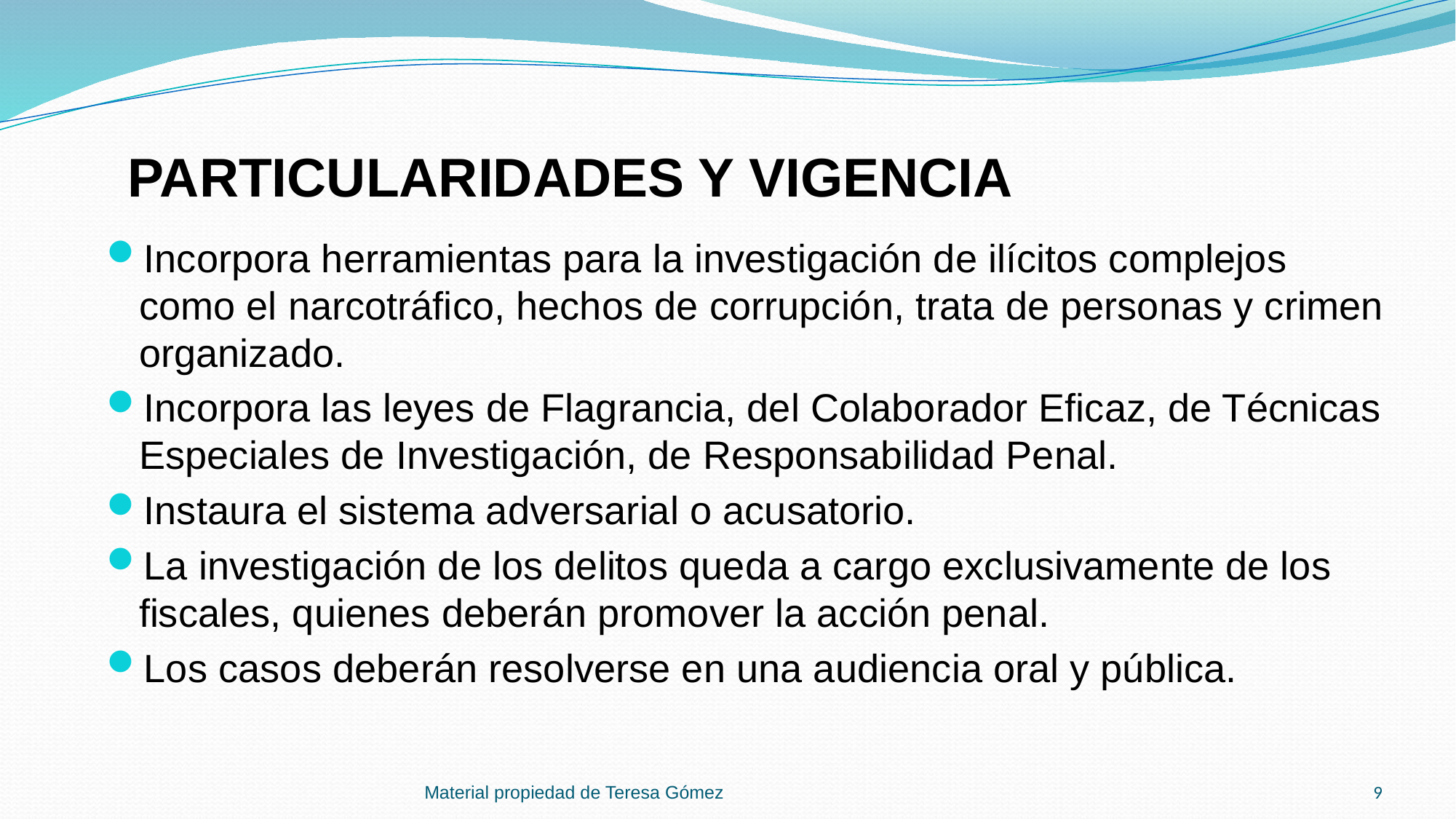

# PARTICULARIDADES Y VIGENCIA
Incorpora herramientas para la investigación de ilícitos complejos como el narcotráfico, hechos de corrupción, trata de personas y crimen organizado.
Incorpora las leyes de Flagrancia, del Colaborador Eficaz, de Técnicas Especiales de Investigación, de Responsabilidad Penal.
Instaura el sistema adversarial o acusatorio.
La investigación de los delitos queda a cargo exclusivamente de los fiscales, quienes deberán promover la acción penal.
Los casos deberán resolverse en una audiencia oral y pública.

Microjuris
Material propiedad de Teresa Gómez
9